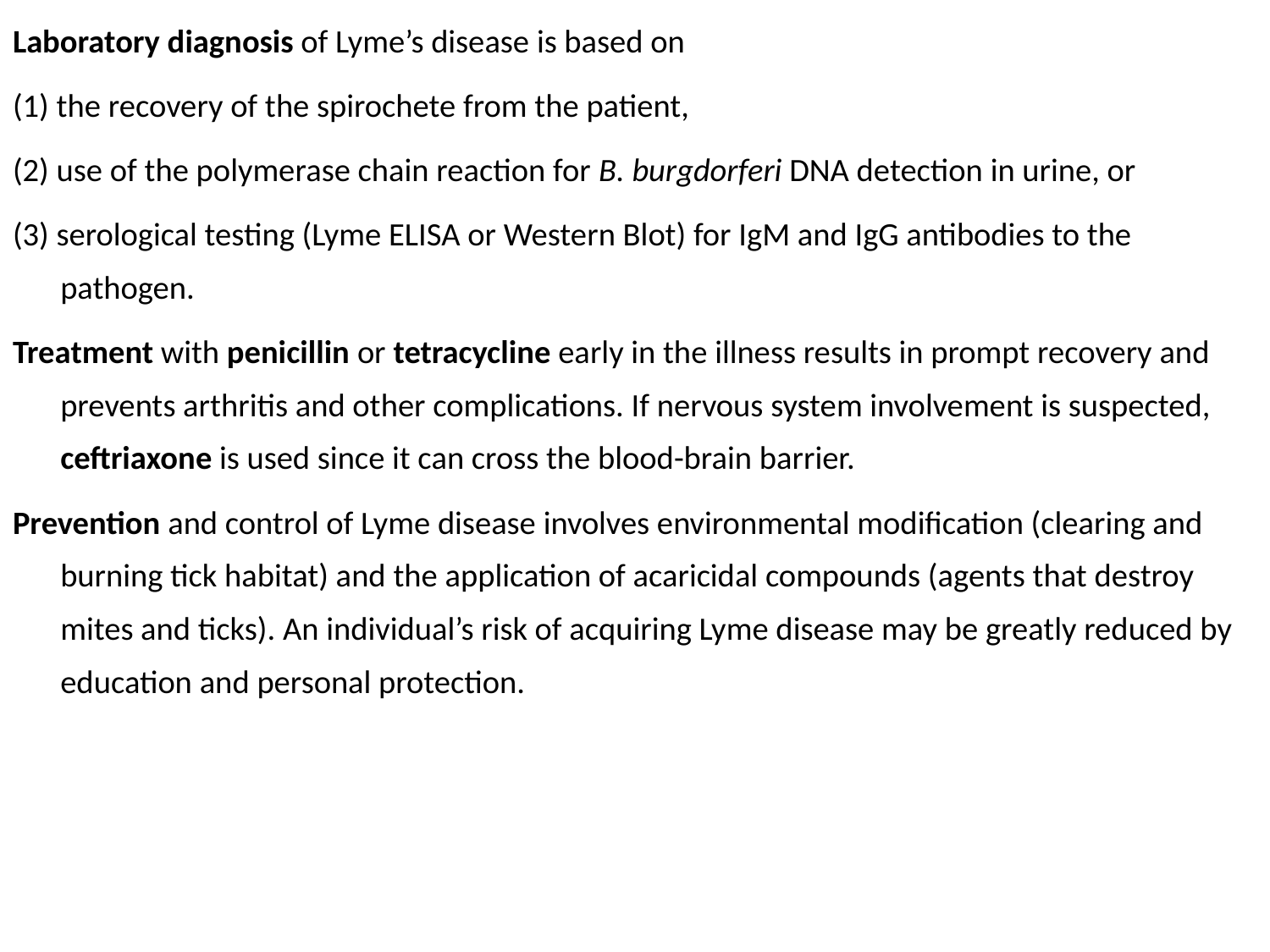

Laboratory diagnosis of Lyme’s disease is based on
(1) the recovery of the spirochete from the patient,
(2) use of the polymerase chain reaction for B. burgdorferi DNA detection in urine, or
(3) serological testing (Lyme ELISA or Western Blot) for IgM and IgG antibodies to the pathogen.
Treatment with penicillin or tetracycline early in the illness results in prompt recovery and prevents arthritis and other complications. If nervous system involvement is suspected, ceftriaxone is used since it can cross the blood-brain barrier.
Prevention and control of Lyme disease involves environmental modification (clearing and burning tick habitat) and the application of acaricidal compounds (agents that destroy mites and ticks). An individual’s risk of acquiring Lyme disease may be greatly reduced by education and personal protection.